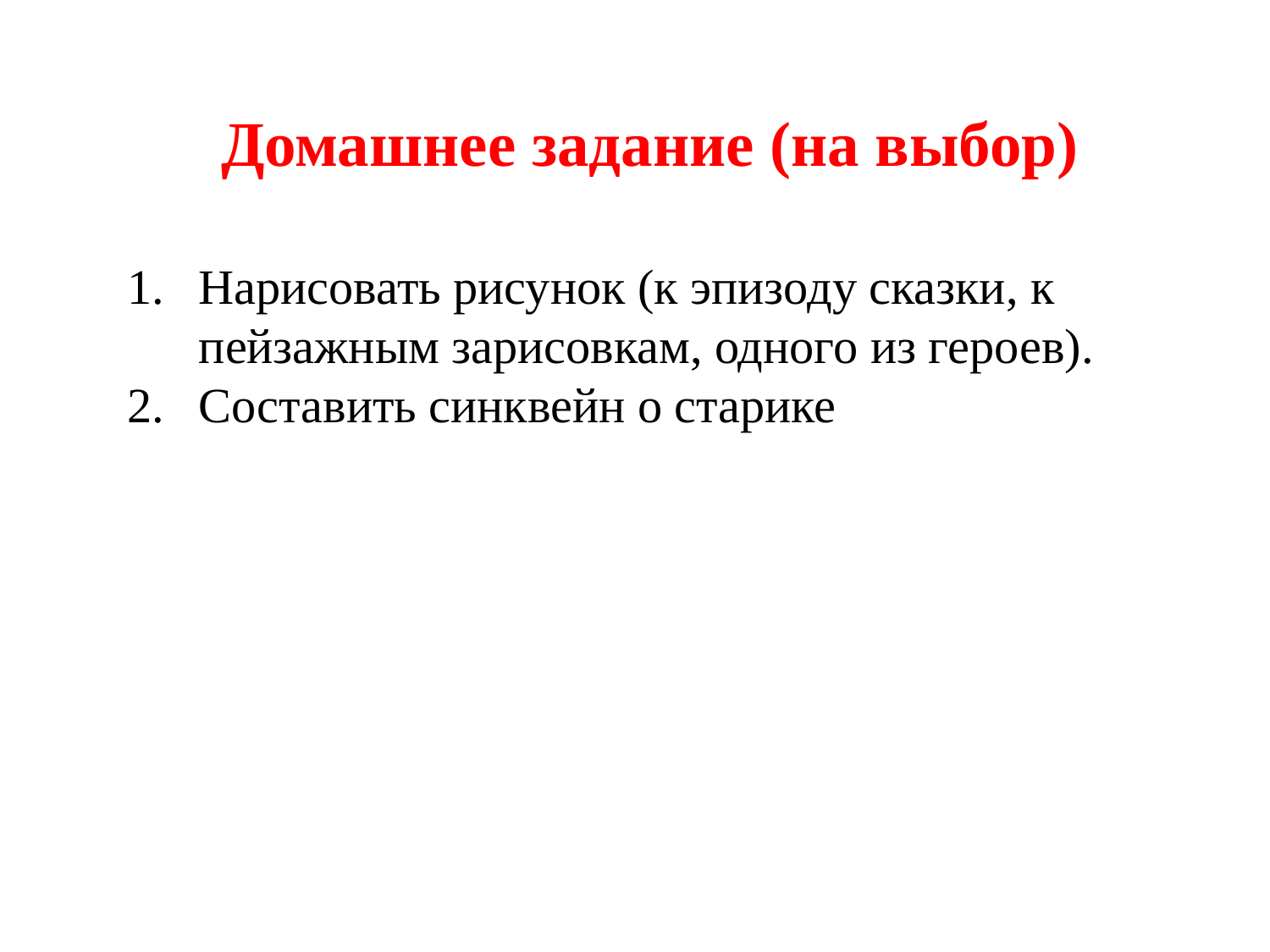

Домашнее задание (на выбор)

Нарисовать рисунок (к эпизоду сказки, к пейзажным зарисовкам, одного из героев).
Составить синквейн о старике